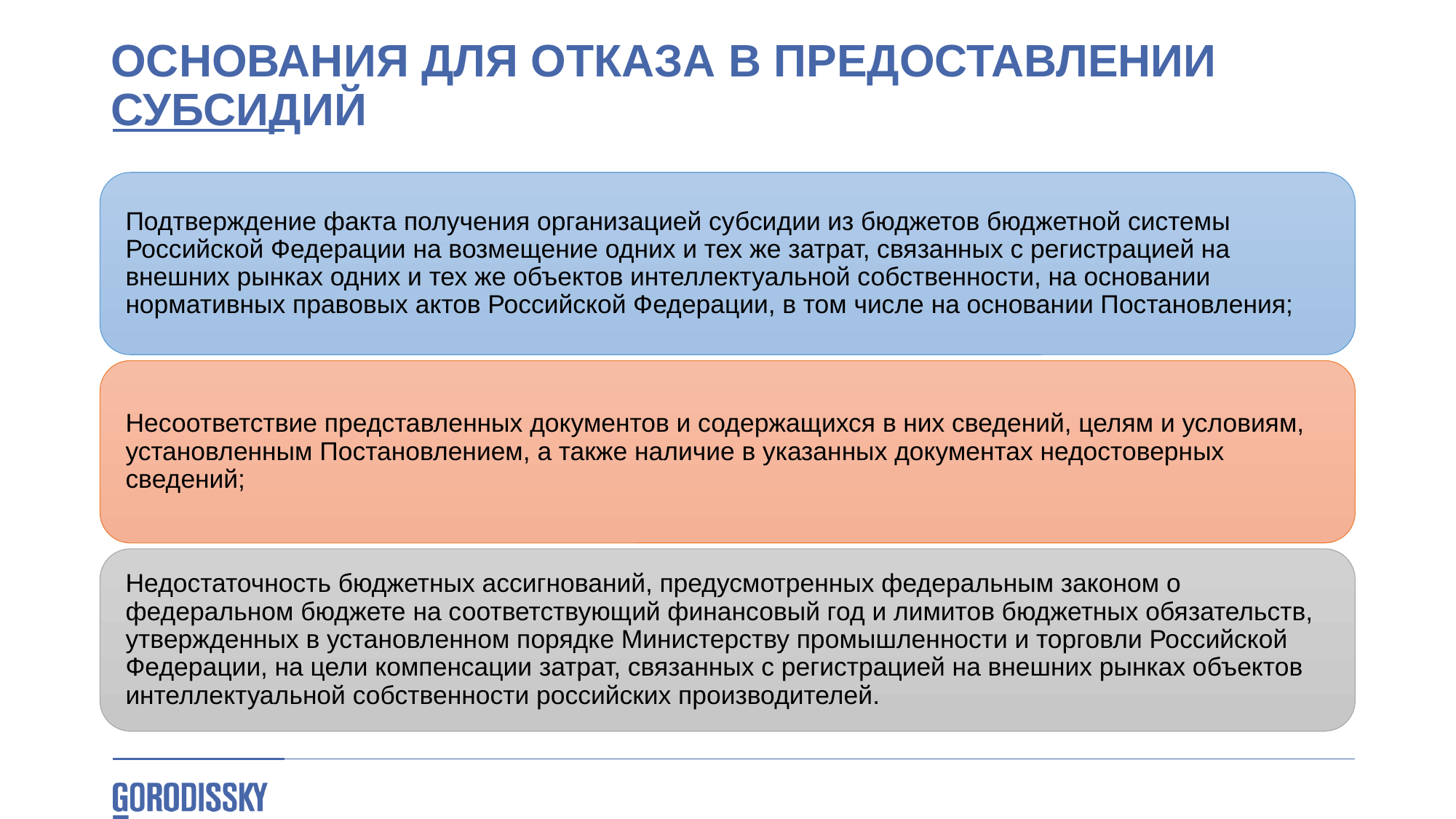

# ОСНОВАНИЯ ДЛЯ ОТКАЗА В ПРЕДОСТАВЛЕНИИ СУБСИДИй
Подтверждение факта получения организацией субсидии из бюджетов бюджетной системы Российской Федерации на возмещение одних и тех же затрат, связанных с регистрацией на внешних рынках одних и тех же объектов интеллектуальной собственности, на основании нормативных правовых актов Российской Федерации, в том числе на основании Постановления;
Несоответствие представленных документов и содержащихся в них сведений, целям и условиям, установленным Постановлением, а также наличие в указанных документах недостоверных сведений;
Недостаточность бюджетных ассигнований, предусмотренных федеральным законом о федеральном бюджете на соответствующий финансовый год и лимитов бюджетных обязательств, утвержденных в установленном порядке Министерству промышленности и торговли Российской Федерации, на цели компенсации затрат, связанных с регистрацией на внешних рынках объектов интеллектуальной собственности российских производителей.